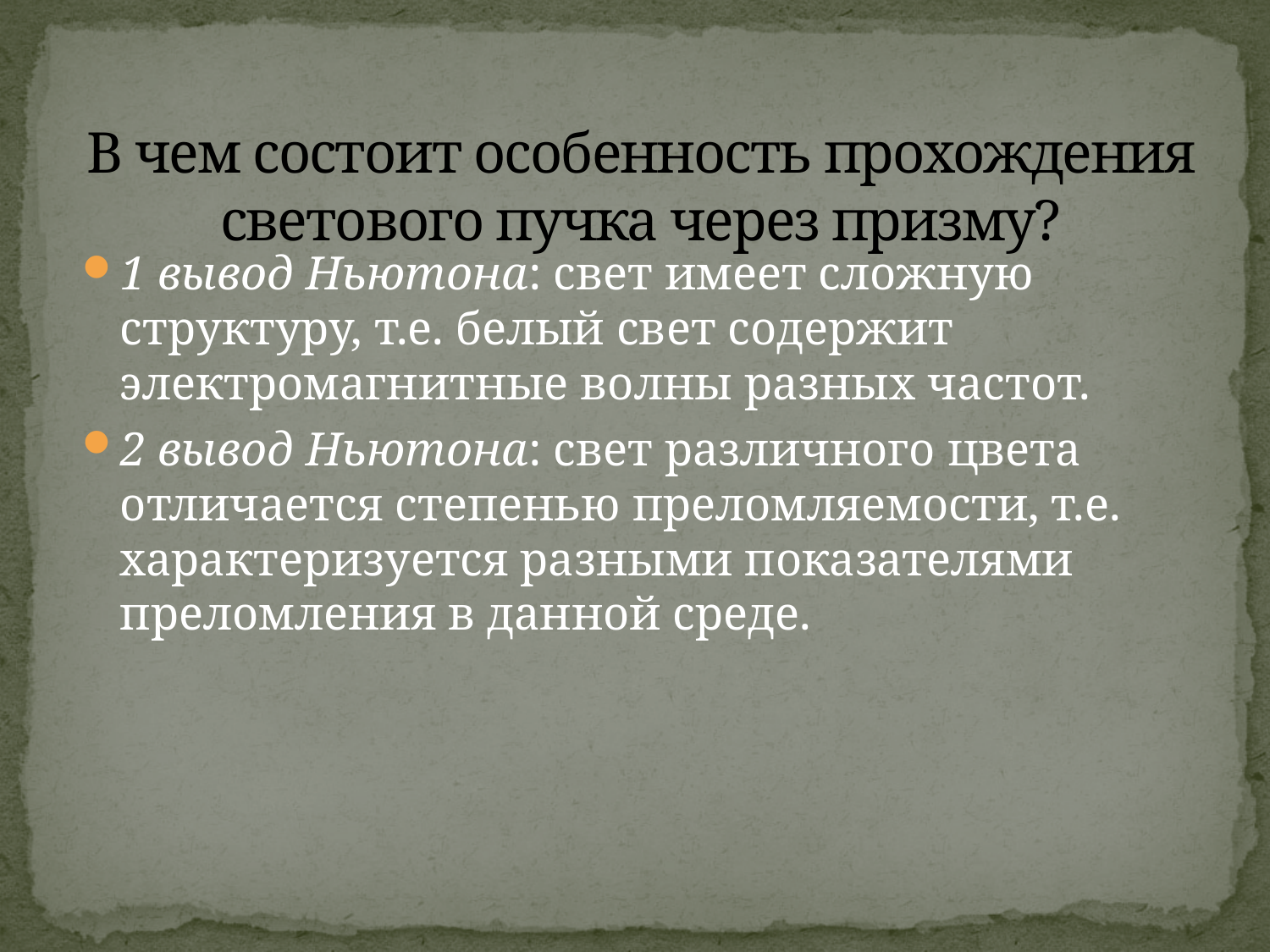

# В чем состоит особенность прохождения светового пучка через призму?
1 вывод Ньютона: свет имеет сложную структуру, т.е. белый свет содержит электромагнитные волны разных частот.
2 вывод Ньютона: свет различного цвета отличается степенью преломляемости, т.е. характеризуется разными показателями преломления в данной среде.